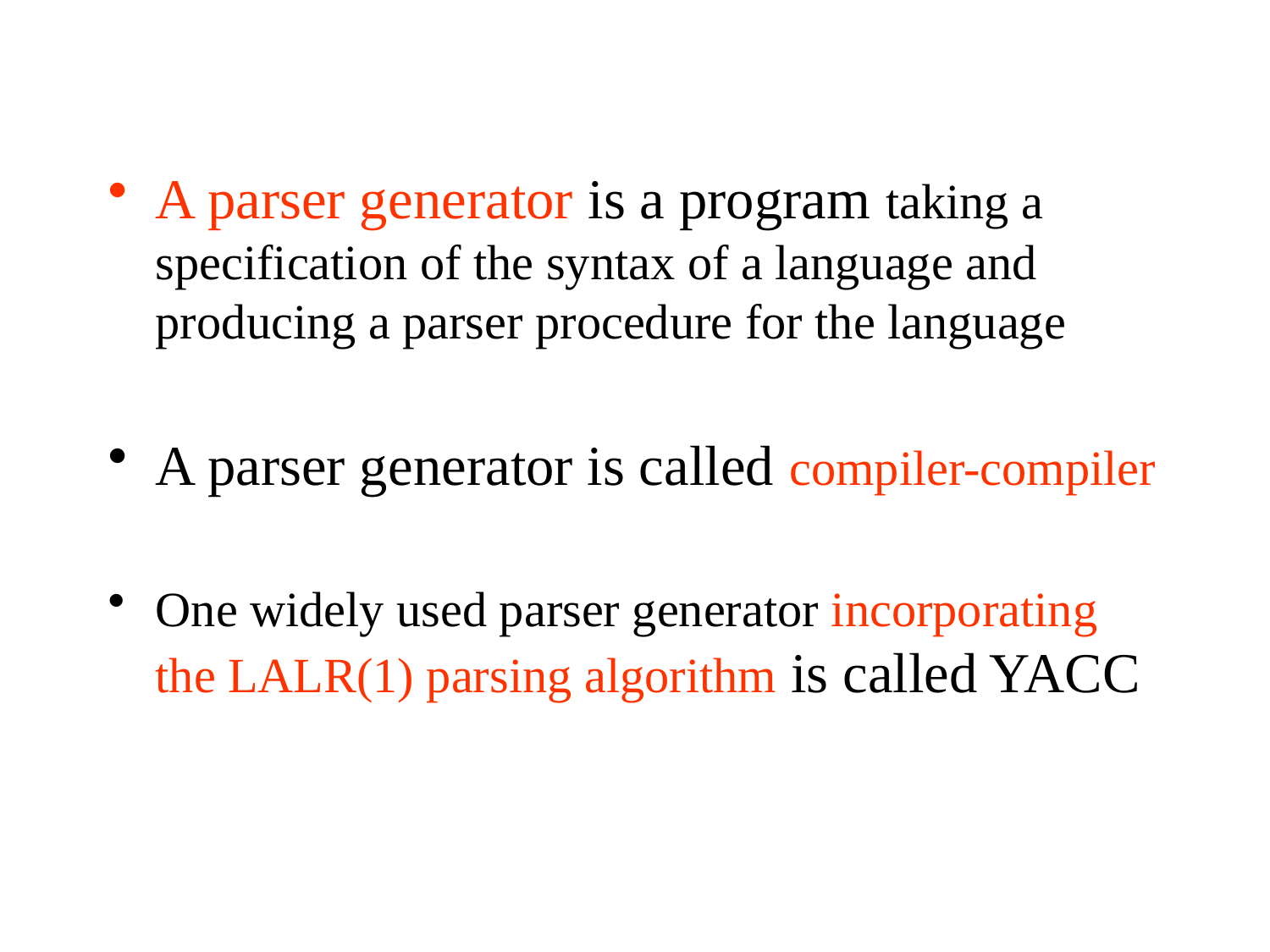

A parser generator is a program taking a specification of the syntax of a language and producing a parser procedure for the language

A parser generator is called compiler-compiler

One widely used parser generator incorporating the LALR(1) parsing algorithm is called YACC